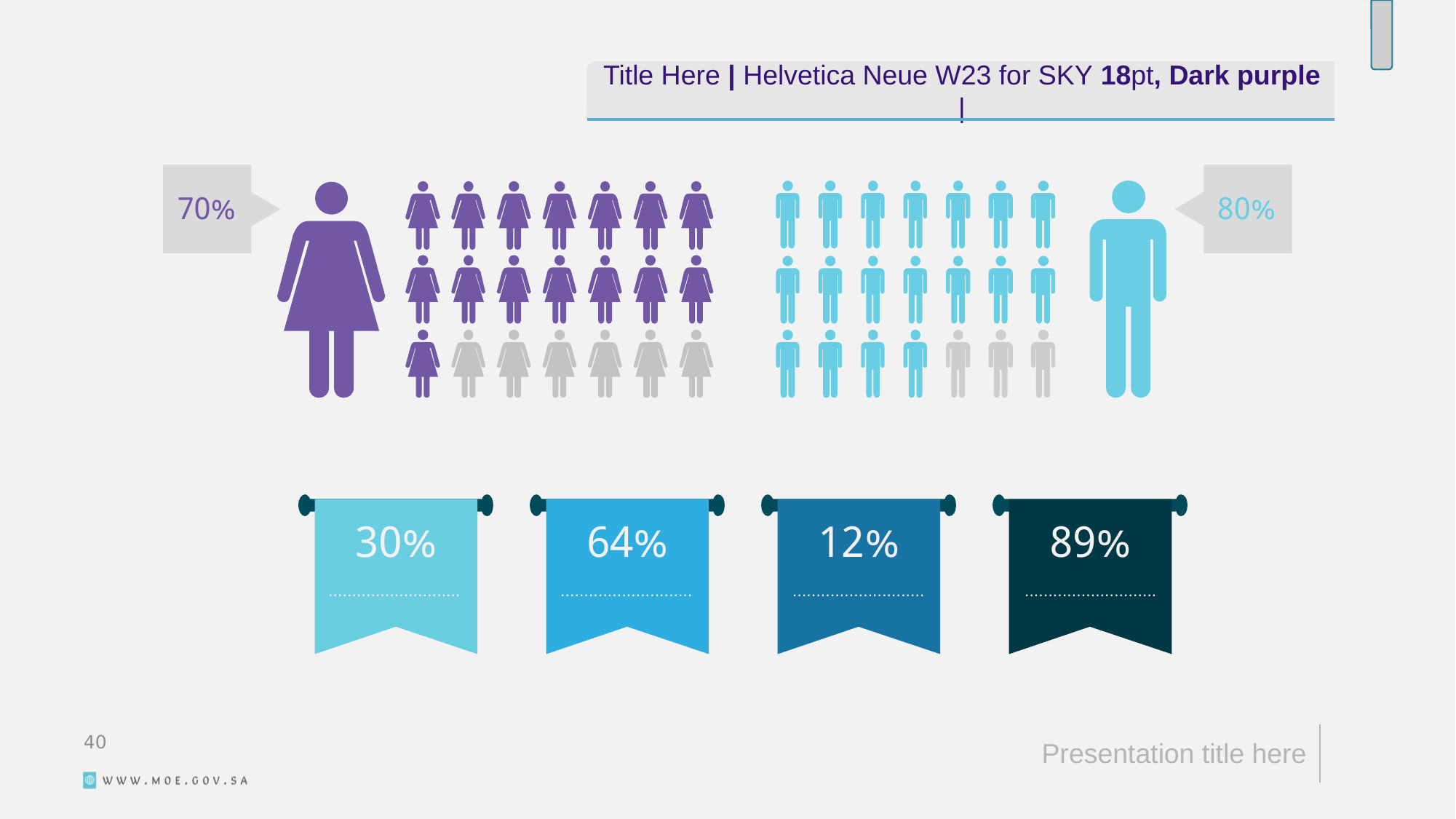

Title Here | Helvetica Neue W23 for SKY 18pt, Dark purple |

70%
80%

30%
64%
12%
89%
............................
............................
............................
............................
40
Presentation title here